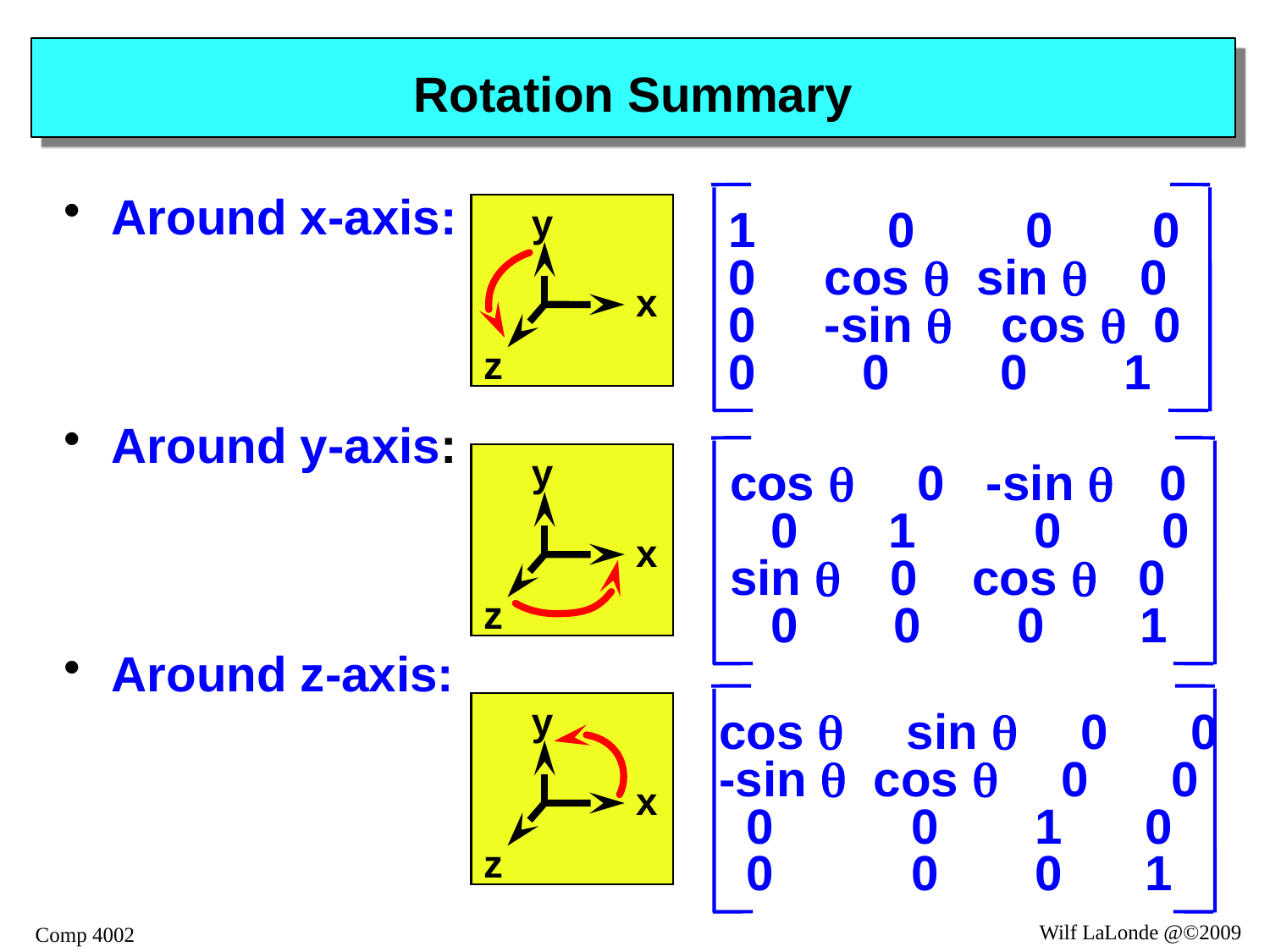

# Rotation Summary

1        0        0               0
0     cos θ  sin θ   0
0     -sin θ  cos θ  0
0            0        0       1
Around x-axis:

Around y-axis:

Around z-axis:

y

x

z

cos θ   0   -sin θ    0
   0   	   1       0        0
sin θ     0    cos θ   0
   0         0       0       1

y

x

z

cos θ   sin θ   0      0
-sin θ  cos θ   0      0
  0          0       1      0
  0          0       0      1

y

x

z